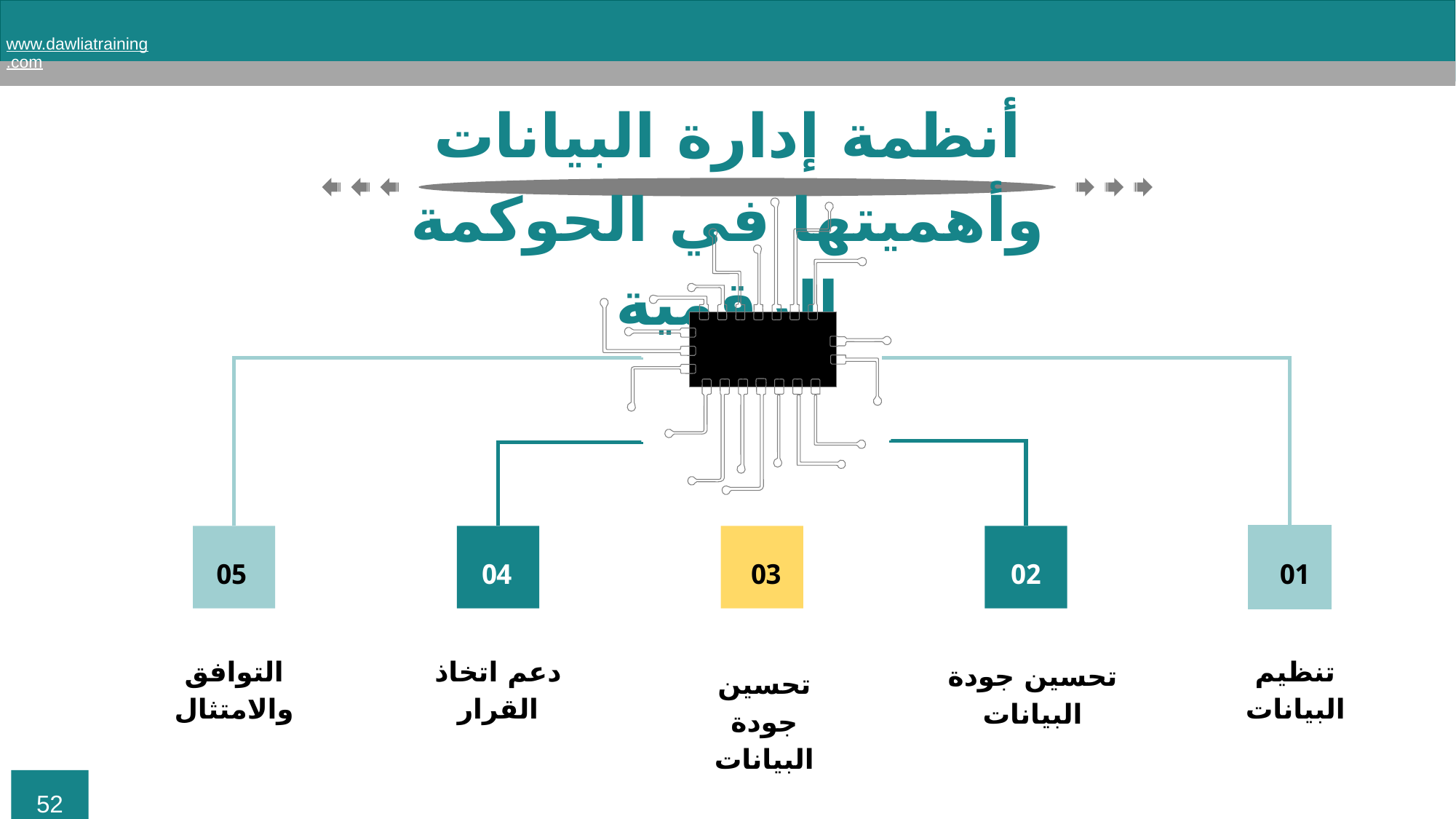

www.dawliatraining.com
أنظمة إدارة البيانات وأهميتها في الحوكمة الرقمية

01
تنظيم البيانات

05
التوافق والامتثال

02
تحسين جودة البيانات

04
دعم اتخاذ القرار

03
تحسين جودة البيانات